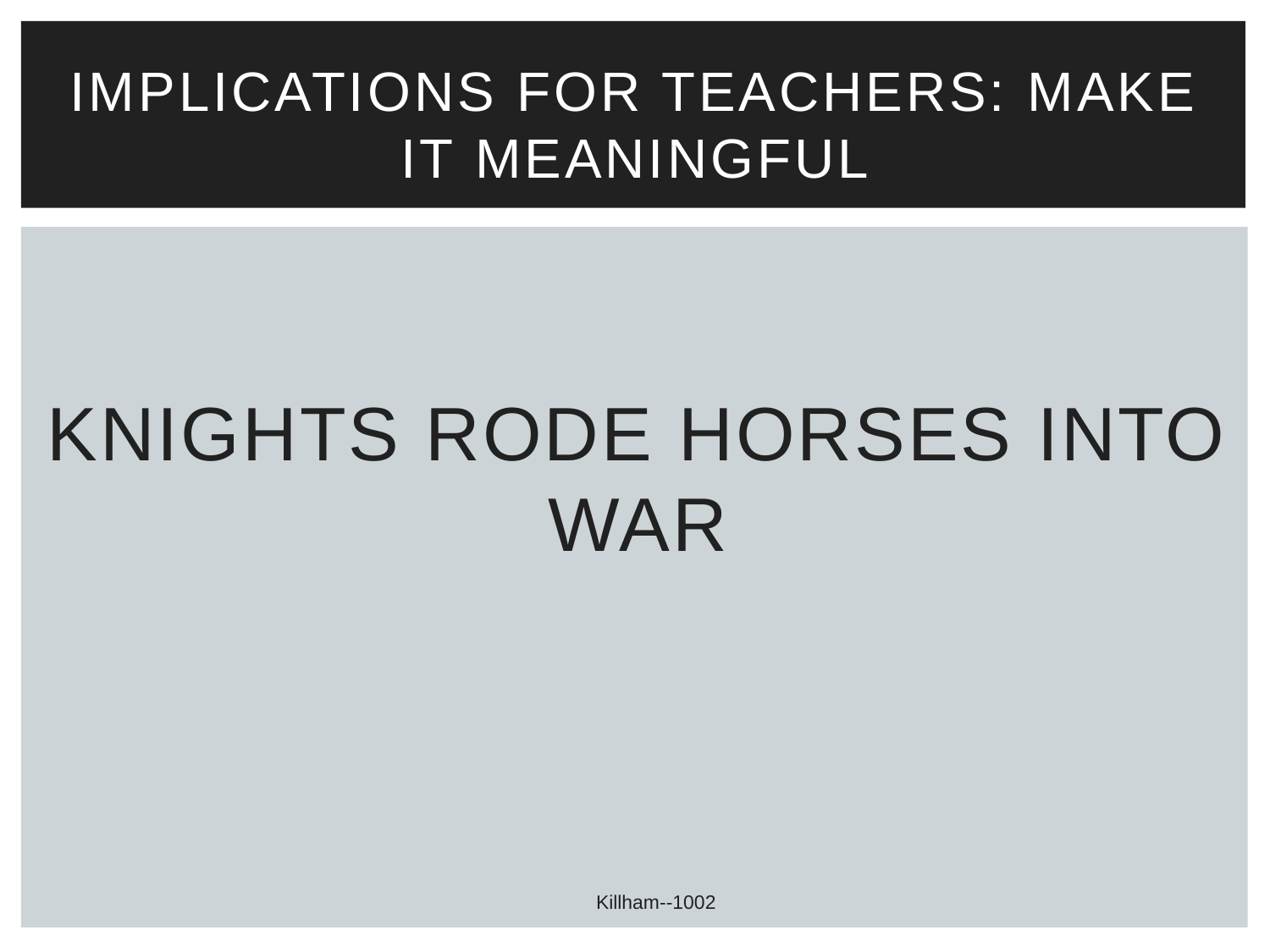

# Implications for teachers: Make it meaningful

KNIGHTS RODE HORSES INTO WAR
Killham--1002